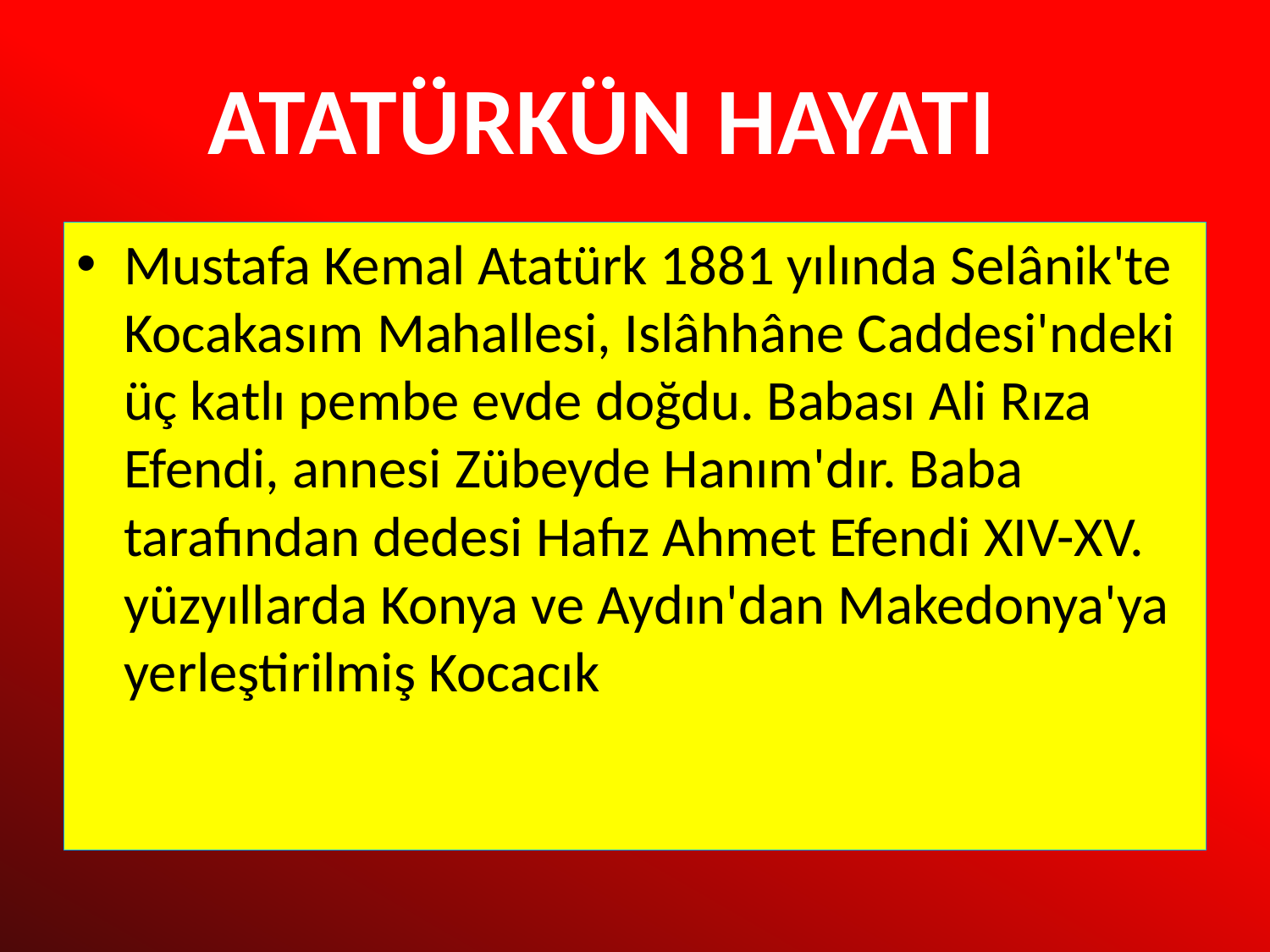

ATATÜRKÜN HAYATI
Mustafa Kemal Atatürk 1881 yılında Selânik'te Kocakasım Mahallesi, Islâhhâne Caddesi'ndeki üç katlı pembe evde doğdu. Babası Ali Rıza Efendi, annesi Zübeyde Hanım'dır. Baba tarafından dedesi Hafız Ahmet Efendi XIV-XV. yüzyıllarda Konya ve Aydın'dan Makedonya'ya yerleştirilmiş Kocacık